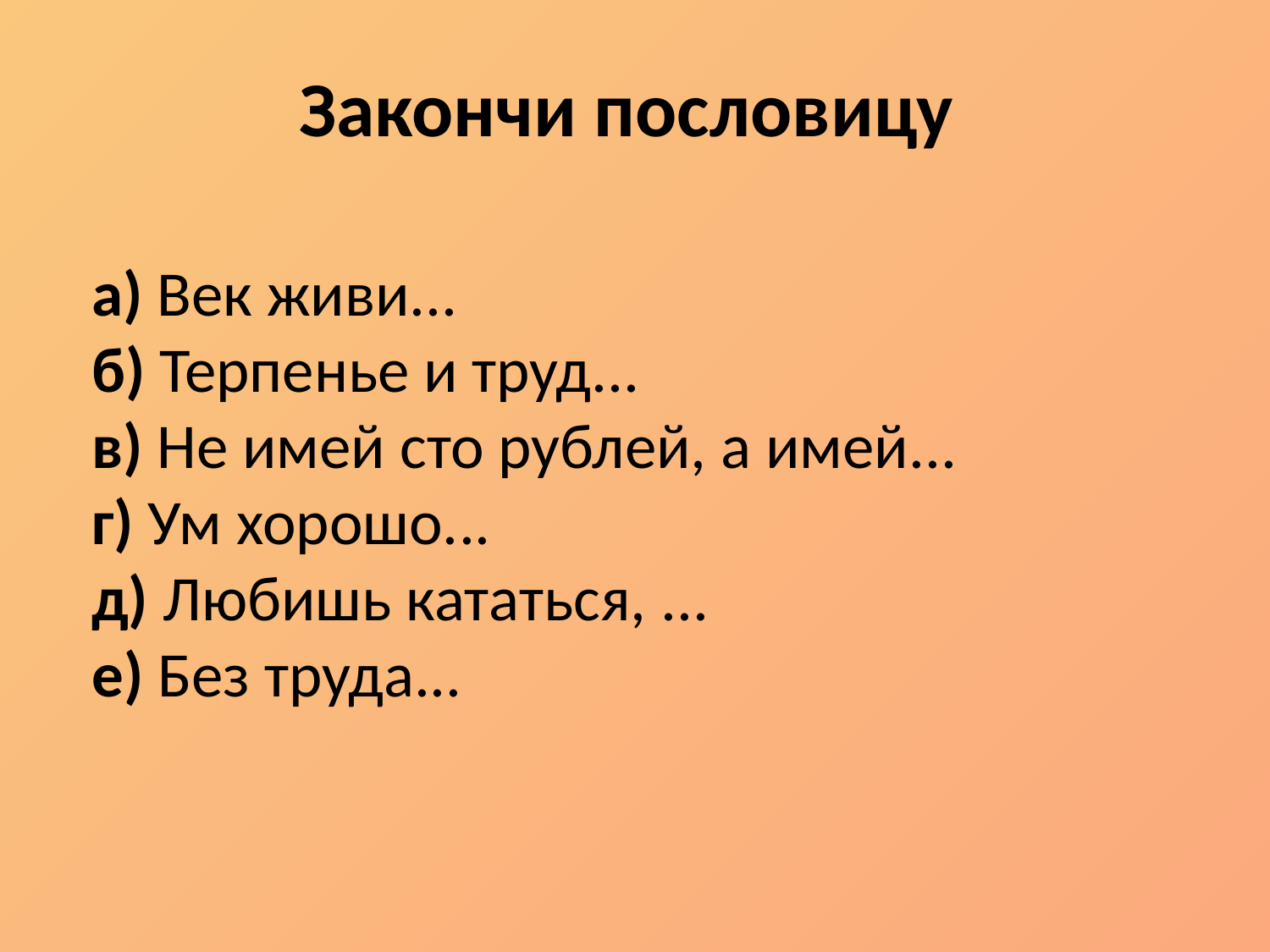

# Закончи пословицу
а) Век живи...
б) Терпенье и труд...
в) Не имей сто рублей, а имей...
г) Ум хорошо...
д) Любишь кататься, ...
е) Без труда...